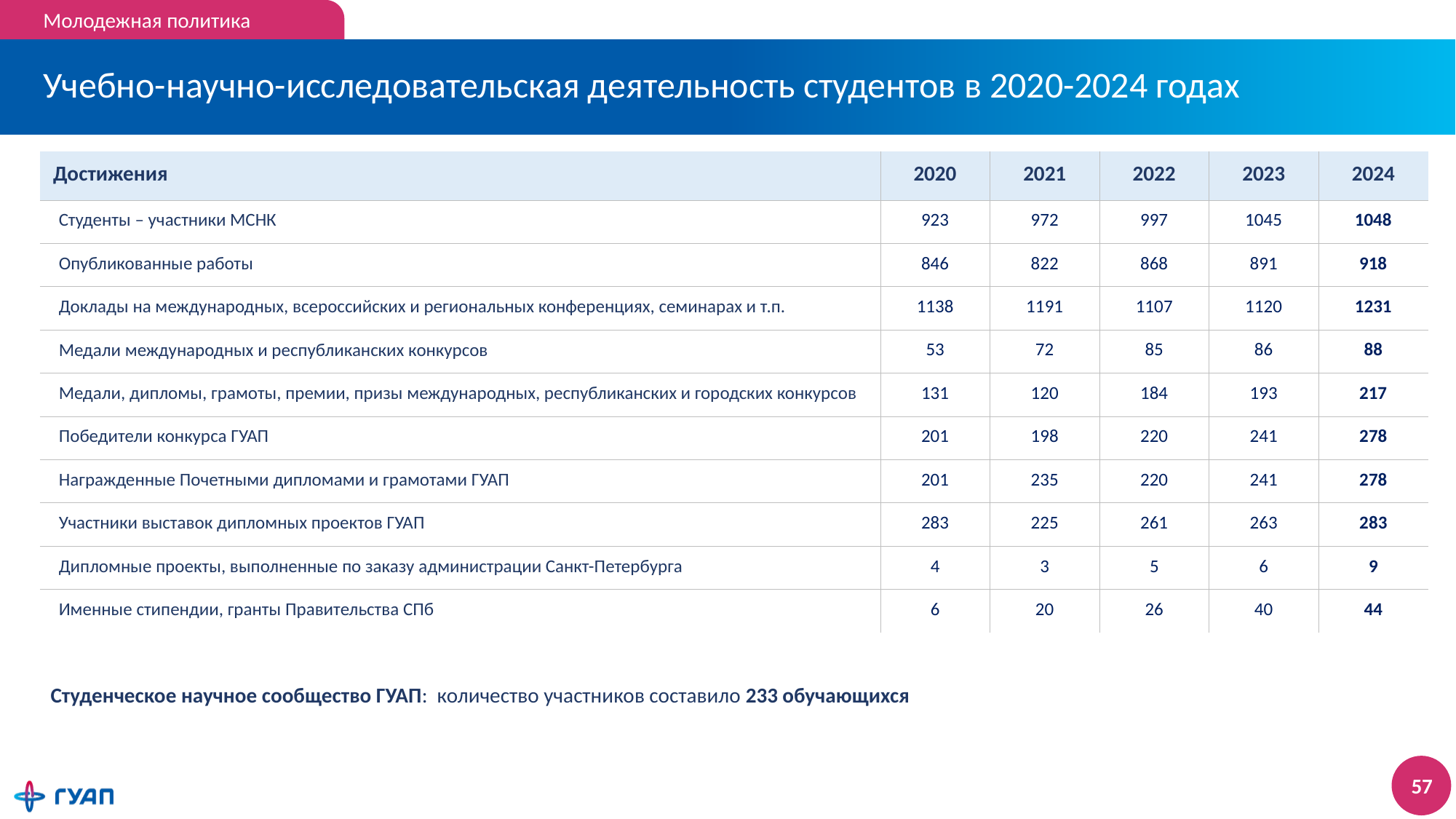

Молодежная политика
# Учебно-научно-исследовательская деятельность студентов в 2020-2024 годах
| Достижения | 2020 | 2021 | 2022 | 2023 | 2024 |
| --- | --- | --- | --- | --- | --- |
| Студенты – участники МСНК | 923 | 972 | 997 | 1045 | 1048 |
| Опубликованные работы | 846 | 822 | 868 | 891 | 918 |
| Доклады на международных, всероссийских и региональных конференциях, семинарах и т.п. | 1138 | 1191 | 1107 | 1120 | 1231 |
| Медали международных и республиканских конкурсов | 53 | 72 | 85 | 86 | 88 |
| Медали, дипломы, грамоты, премии, призы международных, республиканских и городских конкурсов | 131 | 120 | 184 | 193 | 217 |
| Победители конкурса ГУАП | 201 | 198 | 220 | 241 | 278 |
| Награжденные Почетными дипломами и грамотами ГУАП | 201 | 235 | 220 | 241 | 278 |
| Участники выставок дипломных проектов ГУАП | 283 | 225 | 261 | 263 | 283 |
| Дипломные проекты, выполненные по заказу администрации Санкт-Петербурга | 4 | 3 | 5 | 6 | 9 |
| Именные стипендии, гранты Правительства СПб | 6 | 20 | 26 | 40 | 44 |
Студенческое научное сообщество ГУАП:  количество участников составило 233 обучающихся